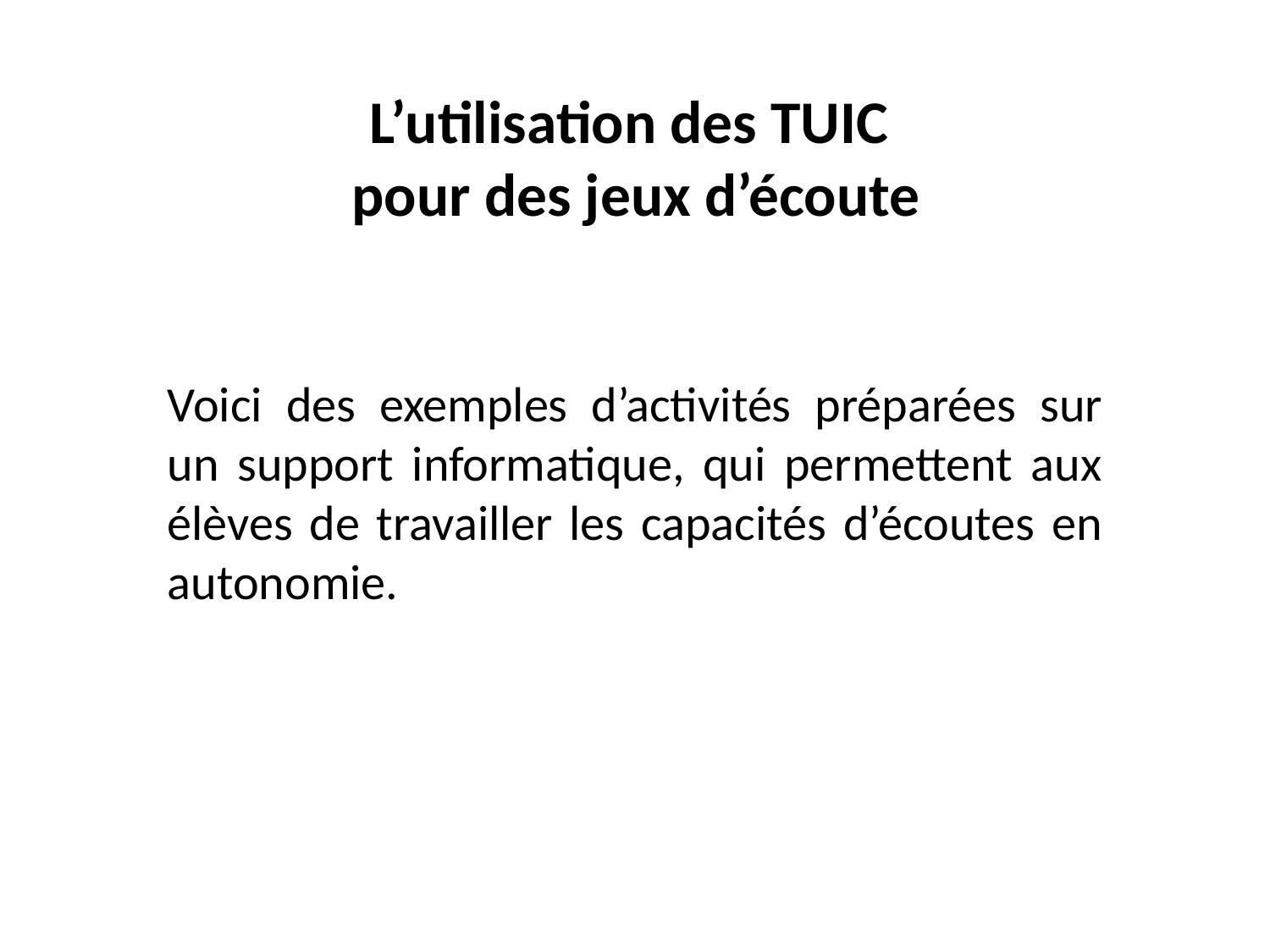

# L’utilisation des TUIC pour des jeux d’écoute
Voici des exemples d’activités préparées sur un support informatique, qui permettent aux élèves de travailler les capacités d’écoutes en autonomie.